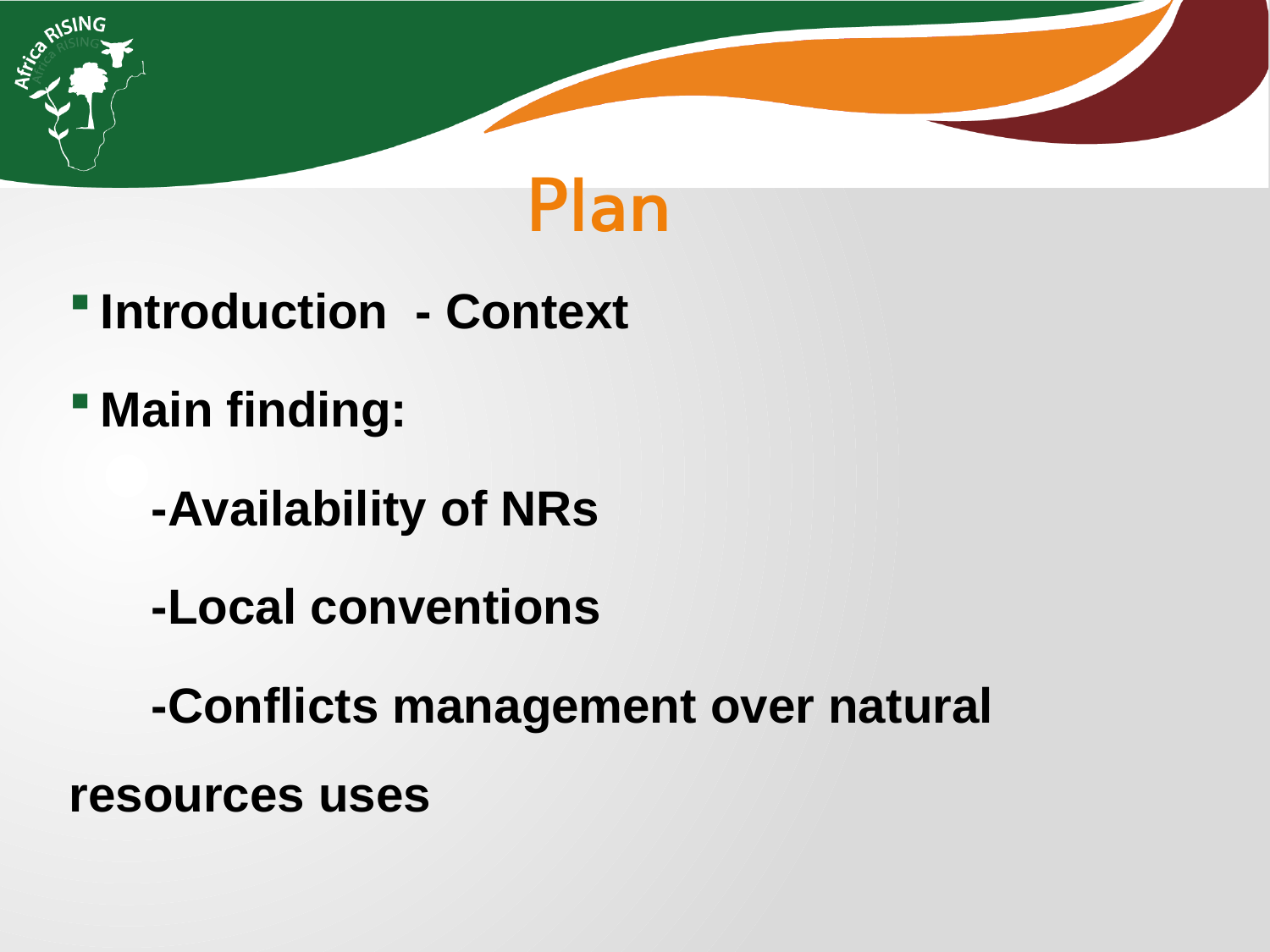

Plan
Introduction  - Context
Main finding:
      -Availability of NRs
      -Local conventions
      -Conflicts management over natural 	resources uses